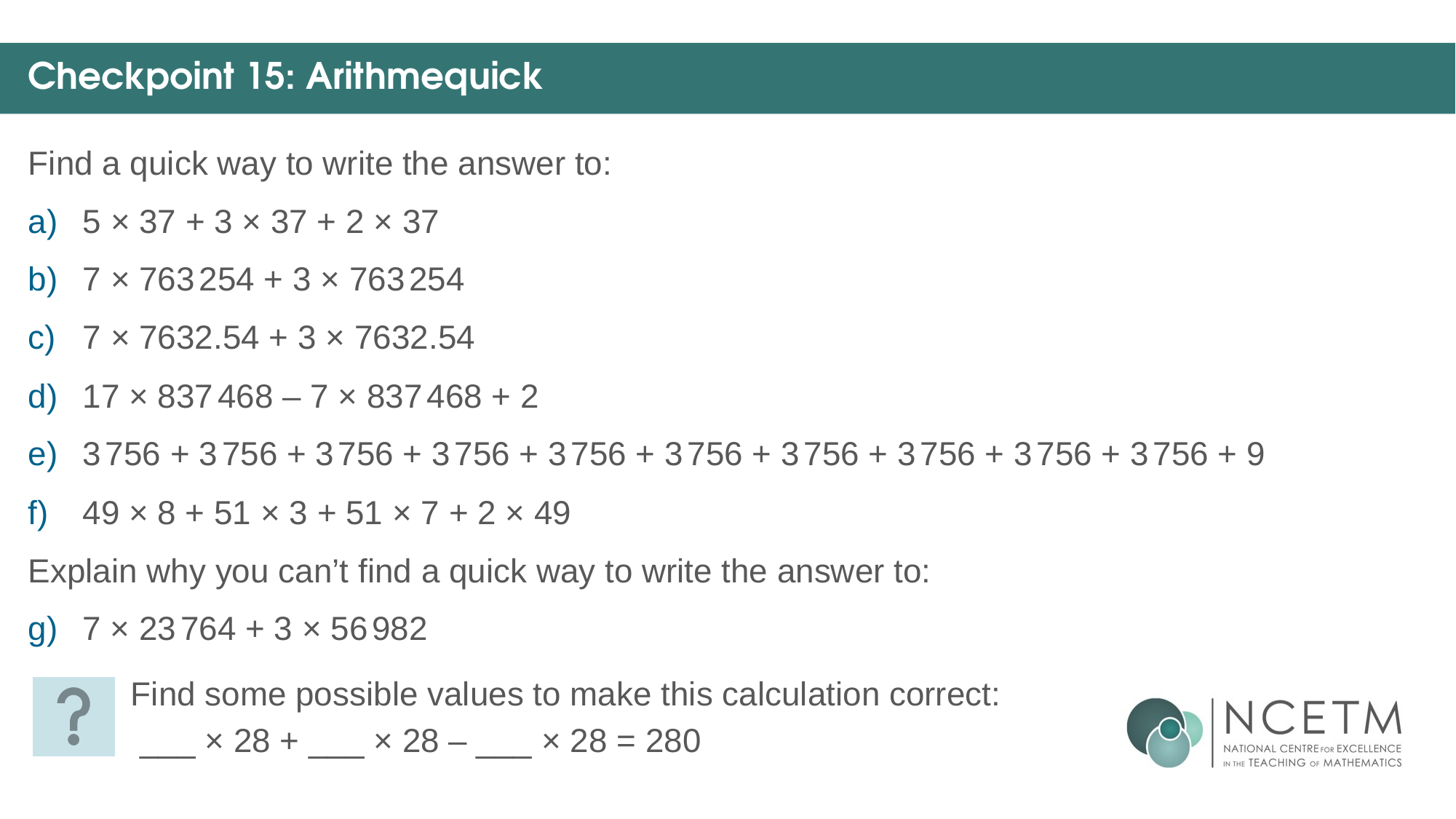

Checkpoint 15: Arithmequick

Find a quick way to write the answer to:
5 × 37 + 3 × 37 + 2 × 37
7 × 763 254 + 3 × 763 254
7 × 7632.54 + 3 × 7632.54
17 × 837 468 – 7 × 837 468 + 2
3 756 + 3 756 + 3 756 + 3 756 + 3 756 + 3 756 + 3 756 + 3 756 + 3 756 + 3 756 + 9
49 × 8 + 51 × 3 + 51 × 7 + 2 × 49
Explain why you can’t find a quick way to write the answer to:
7 × 23 764 + 3 × 56 982
Find some possible values to make this calculation correct:
 ___ × 28 + ___ × 28 – ___ × 28 = 280